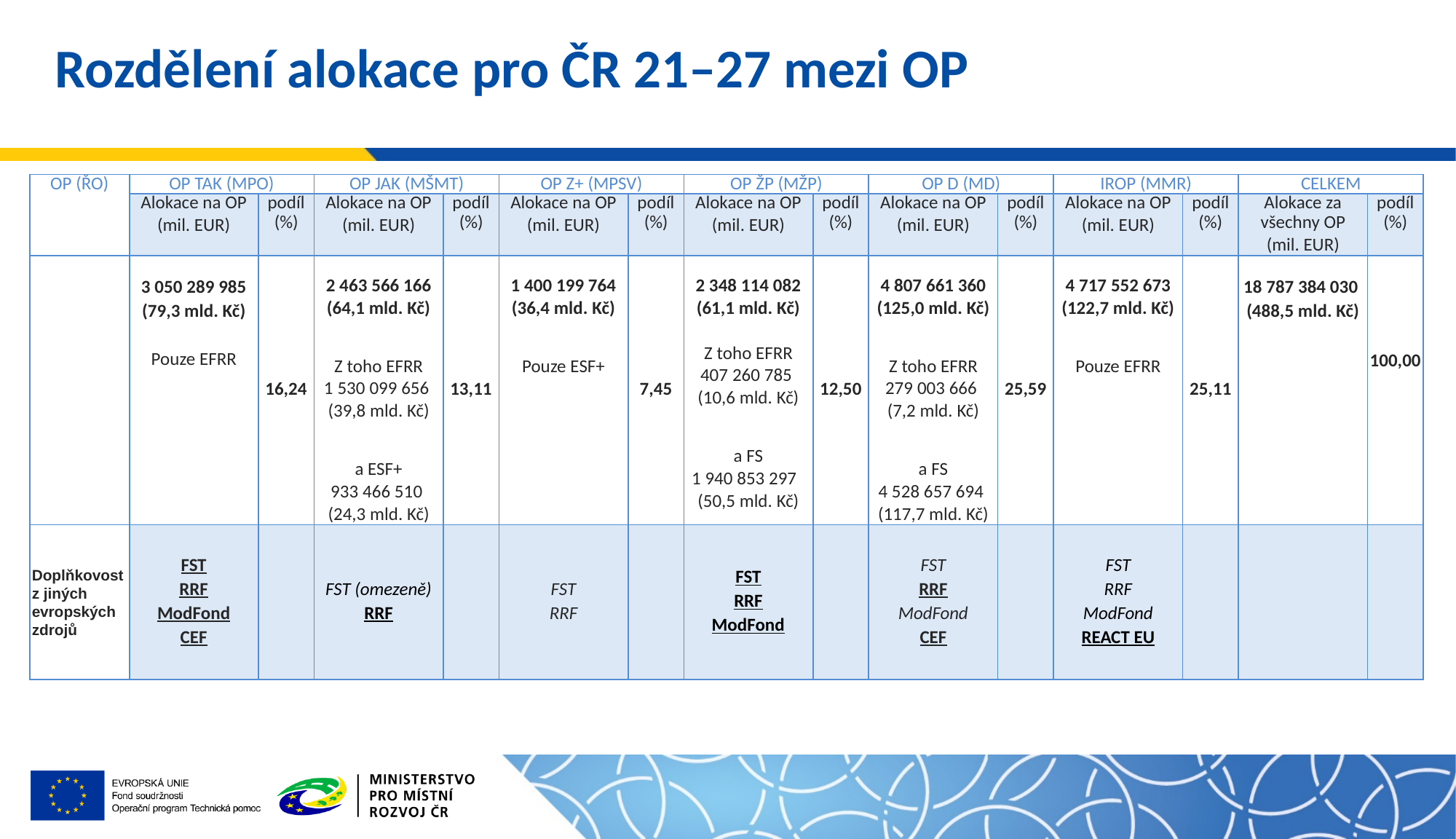

# Rozdělení alokace pro ČR 21–27 mezi OP
| OP (ŘO) | OP TAK (MPO) |  | OP JAK (MŠMT) |  | OP Z+ (MPSV) |  | OP ŽP (MŽP) |  | OP D (MD) |  | IROP (MMR) |  | CELKEM |  |
| --- | --- | --- | --- | --- | --- | --- | --- | --- | --- | --- | --- | --- | --- | --- |
|  | Alokace na OP (mil. EUR) | podíl (%) | Alokace na OP (mil. EUR) | podíl (%) | Alokace na OP (mil. EUR) | podíl (%) | Alokace na OP (mil. EUR) | podíl (%) | Alokace na OP (mil. EUR) | podíl (%) | Alokace na OP (mil. EUR) | podíl (%) | Alokace za všechny OP (mil. EUR) | podíl (%) |
|  | 3 050 289 985 (79,3 mld. Kč) Pouze EFRR | 16,24 | 2 463 566 166 (64,1 mld. Kč) Z toho EFRR 1 530 099 656 (39,8 mld. Kč) a ESF+ 933 466 510 (24,3 mld. Kč) | 13,11 | 1 400 199 764 (36,4 mld. Kč) Pouze ESF+ | 7,45 | 2 348 114 082 (61,1 mld. Kč) Z toho EFRR 407 260 785 (10,6 mld. Kč) a FS 1 940 853 297 (50,5 mld. Kč) | 12,50 | 4 807 661 360 (125,0 mld. Kč) Z toho EFRR 279 003 666 (7,2 mld. Kč) a FS 4 528 657 694 (117,7 mld. Kč) | 25,59 | 4 717 552 673 (122,7 mld. Kč) Pouze EFRR | 25,11 | 18 787 384 030  (488,5 mld. Kč) | 100,00 |
| Doplňkovost z jiných evropských zdrojů | FST RRF ModFond CEF |  | FST (omezeně) RRF |  | FST RRF |  | FST RRF ModFond |  | FST RRF ModFond CEF |  | FST RRF ModFond REACT EU |  |  |  |